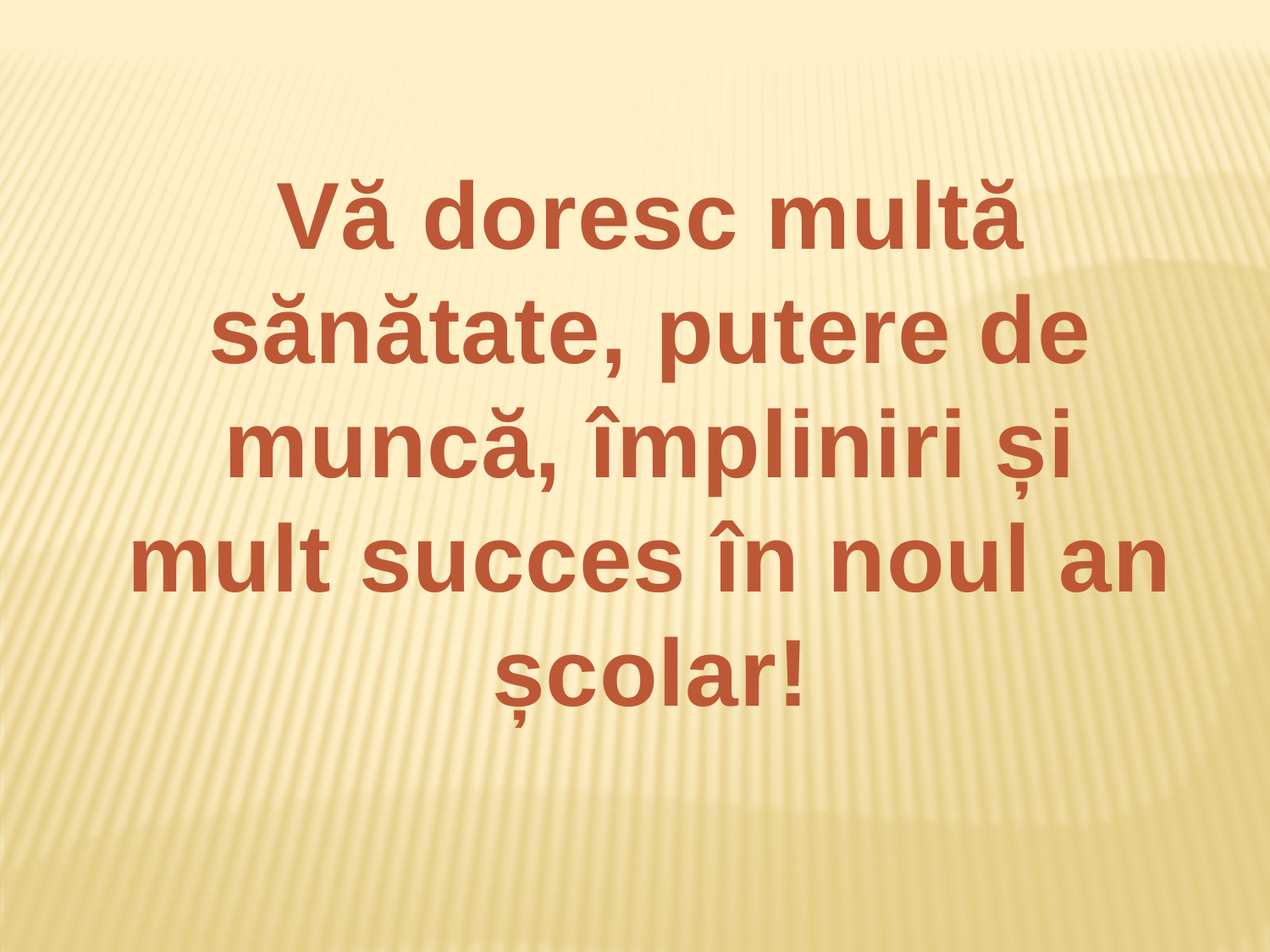

Vă doresc multă sănătate, putere de muncă, împliniri și mult succes în noul an școlar!